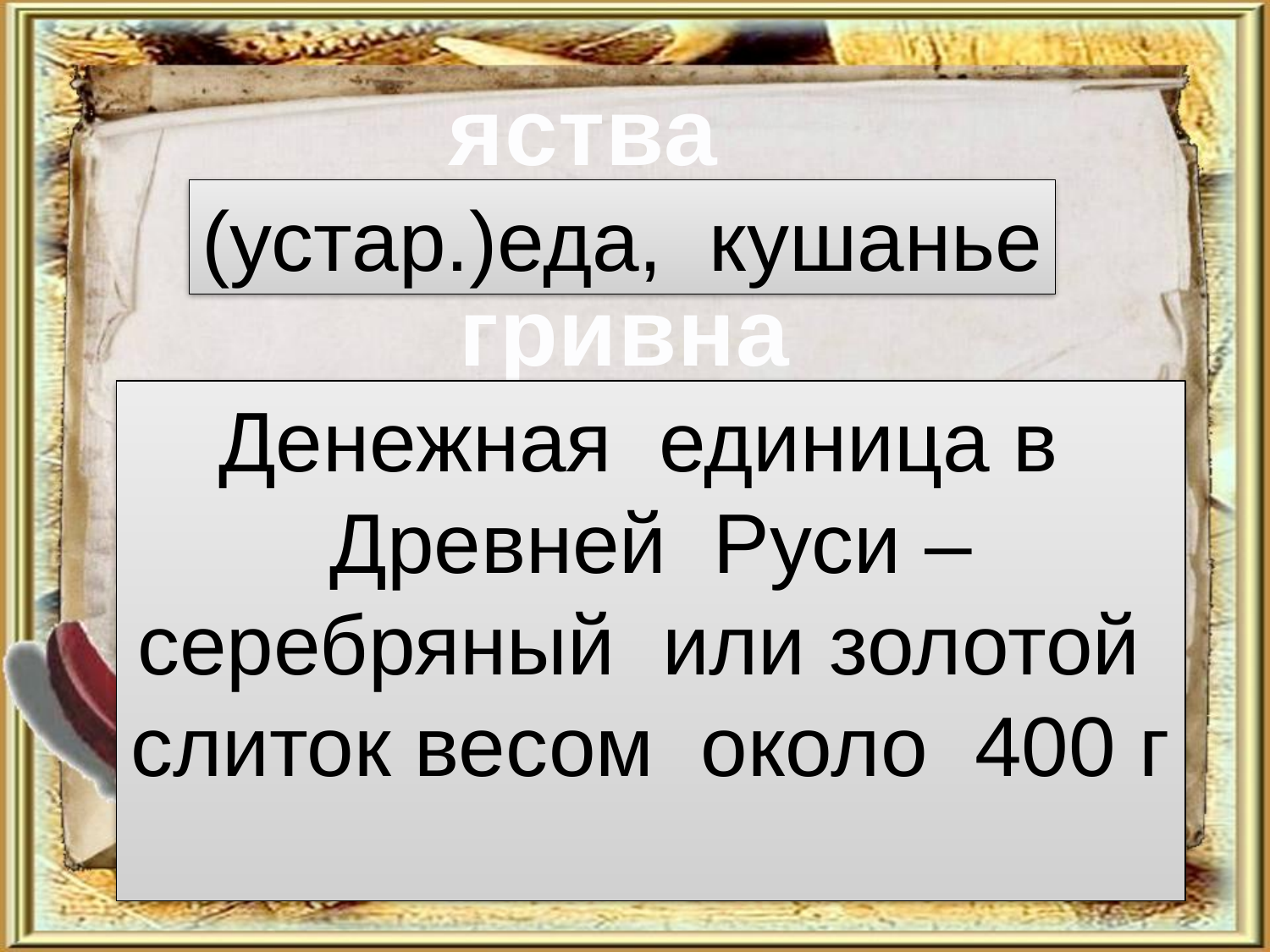

яства
(устар.)еда,  кушанье
гривна
Денежная  единица в  Древней  Руси –серебряный  или золотой  слиток весом  около  400 г